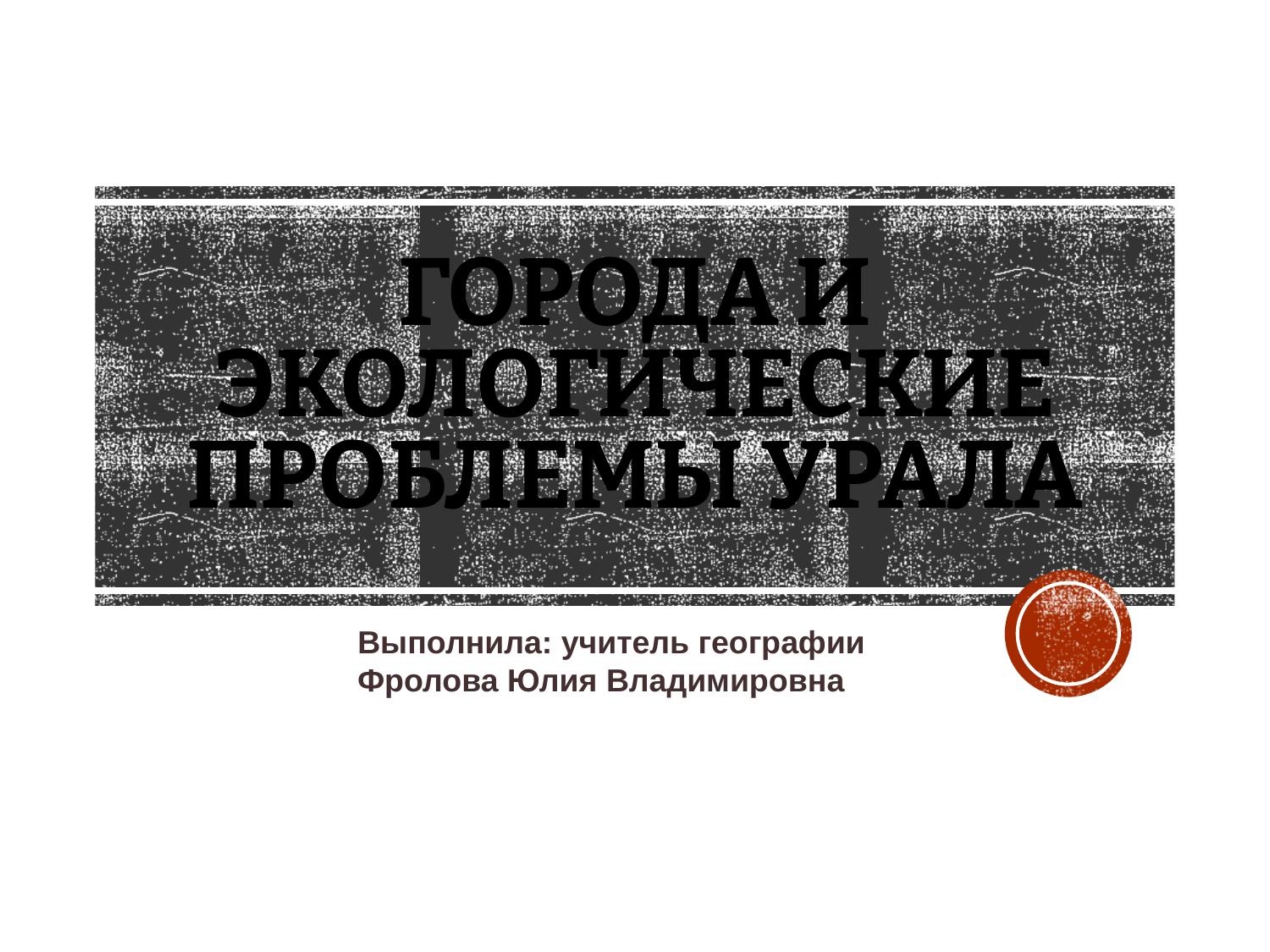

# Города и экологические проблемы Урала
Выполнила: учитель географии
Фролова Юлия Владимировна